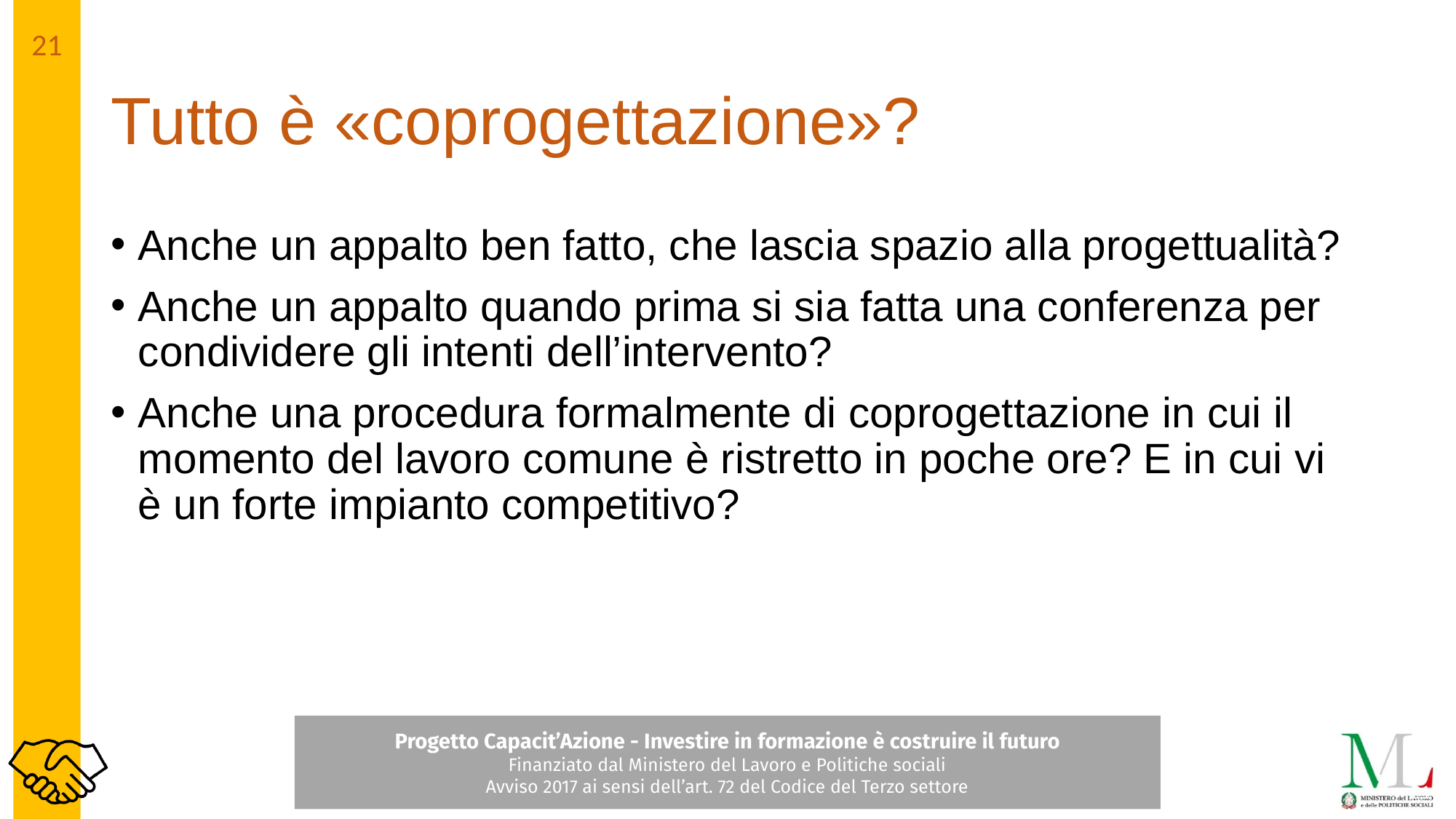

# Tutto è «coprogettazione»?
Anche un appalto ben fatto, che lascia spazio alla progettualità?
Anche un appalto quando prima si sia fatta una conferenza per condividere gli intenti dell’intervento?
Anche una procedura formalmente di coprogettazione in cui il momento del lavoro comune è ristretto in poche ore? E in cui vi è un forte impianto competitivo?
21